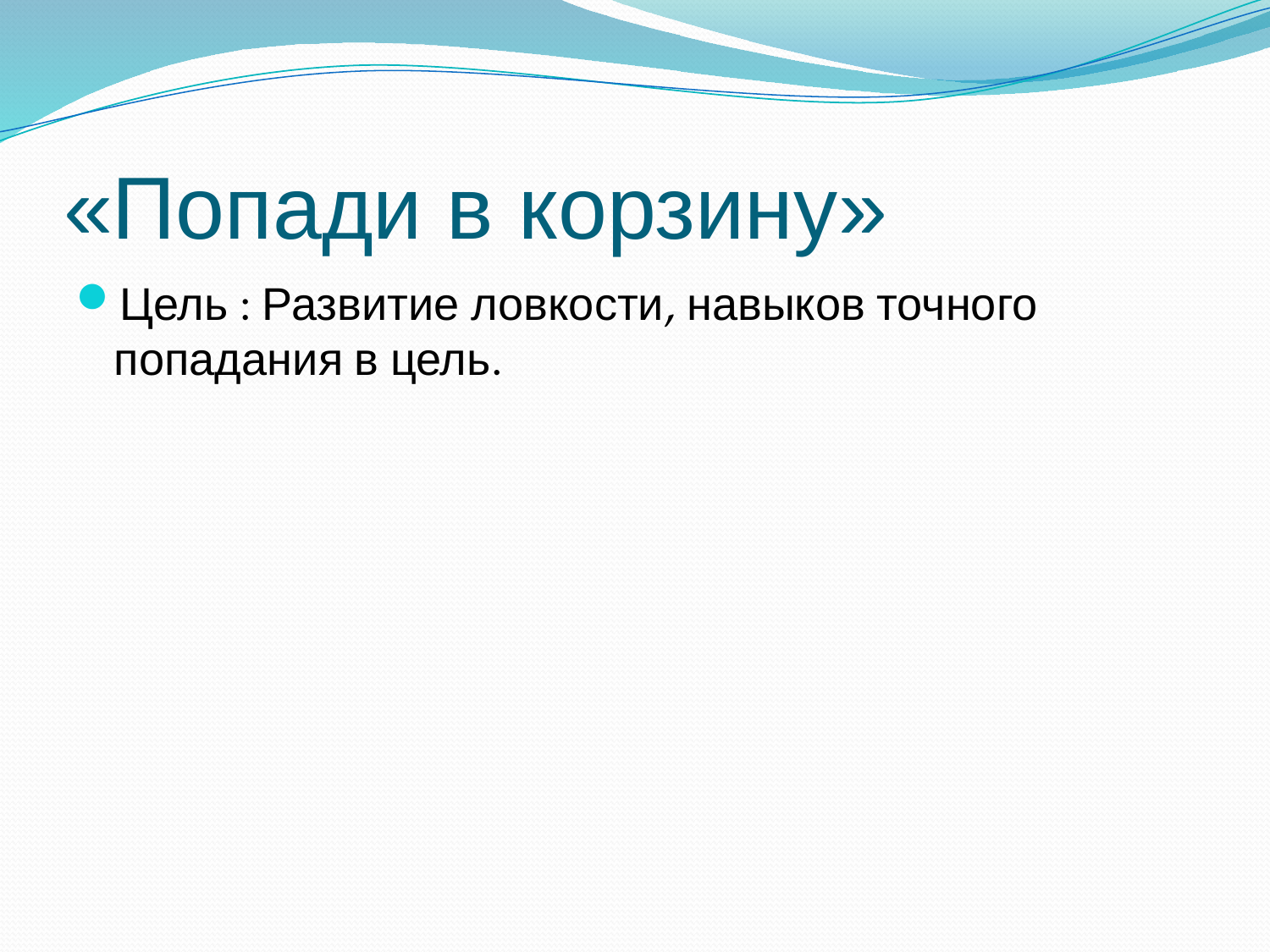

# «Попади в корзину»
Цель : Развитие ловкости, навыков точного попадания в цель.